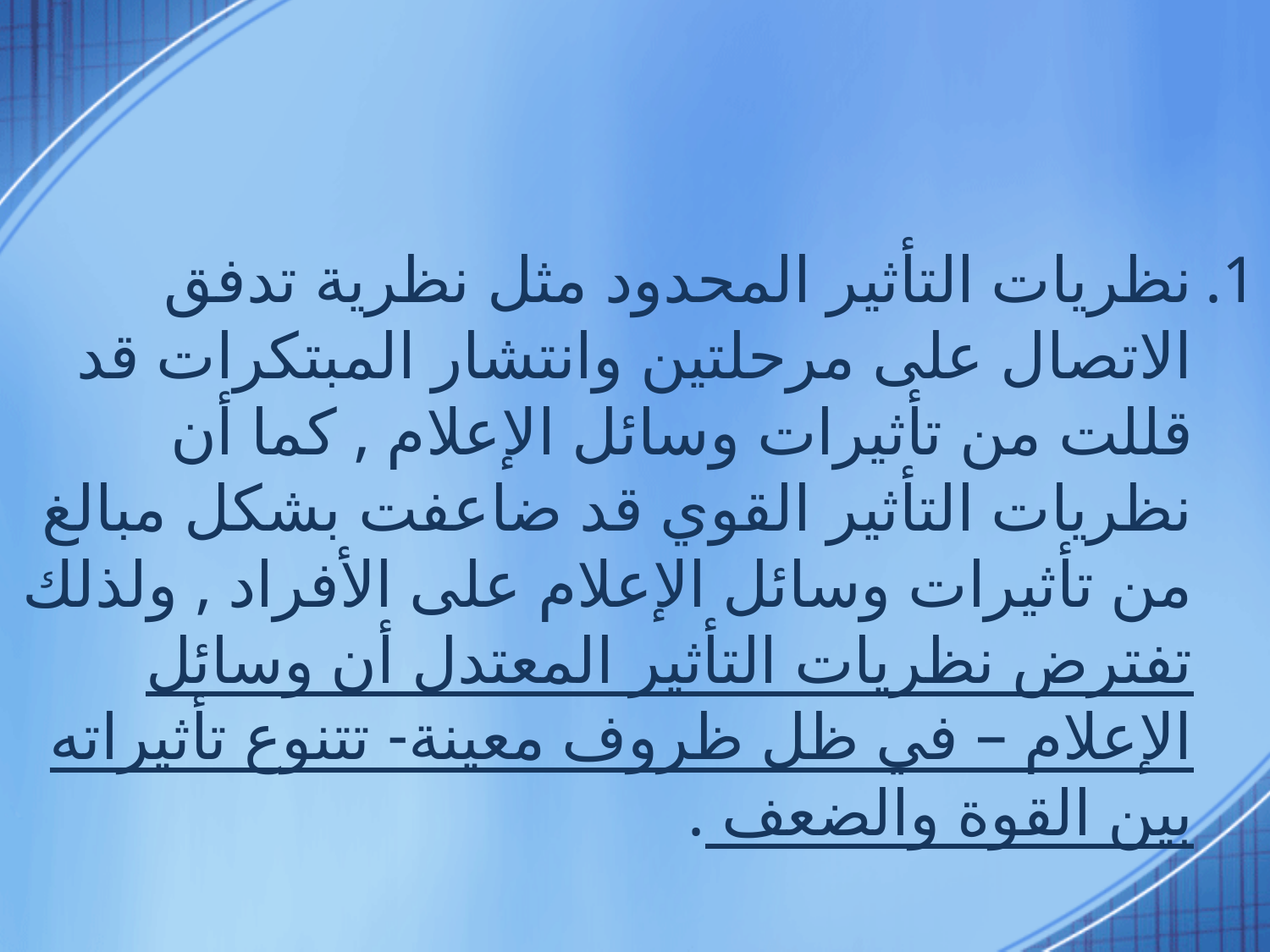

#
نظريات التأثير المحدود مثل نظرية تدفق الاتصال على مرحلتين وانتشار المبتكرات قد قللت من تأثيرات وسائل الإعلام , كما أن نظريات التأثير القوي قد ضاعفت بشكل مبالغ من تأثيرات وسائل الإعلام على الأفراد , ولذلك تفترض نظريات التأثير المعتدل أن وسائل الإعلام – في ظل ظروف معينة- تتنوع تأثيراته بين القوة والضعف .